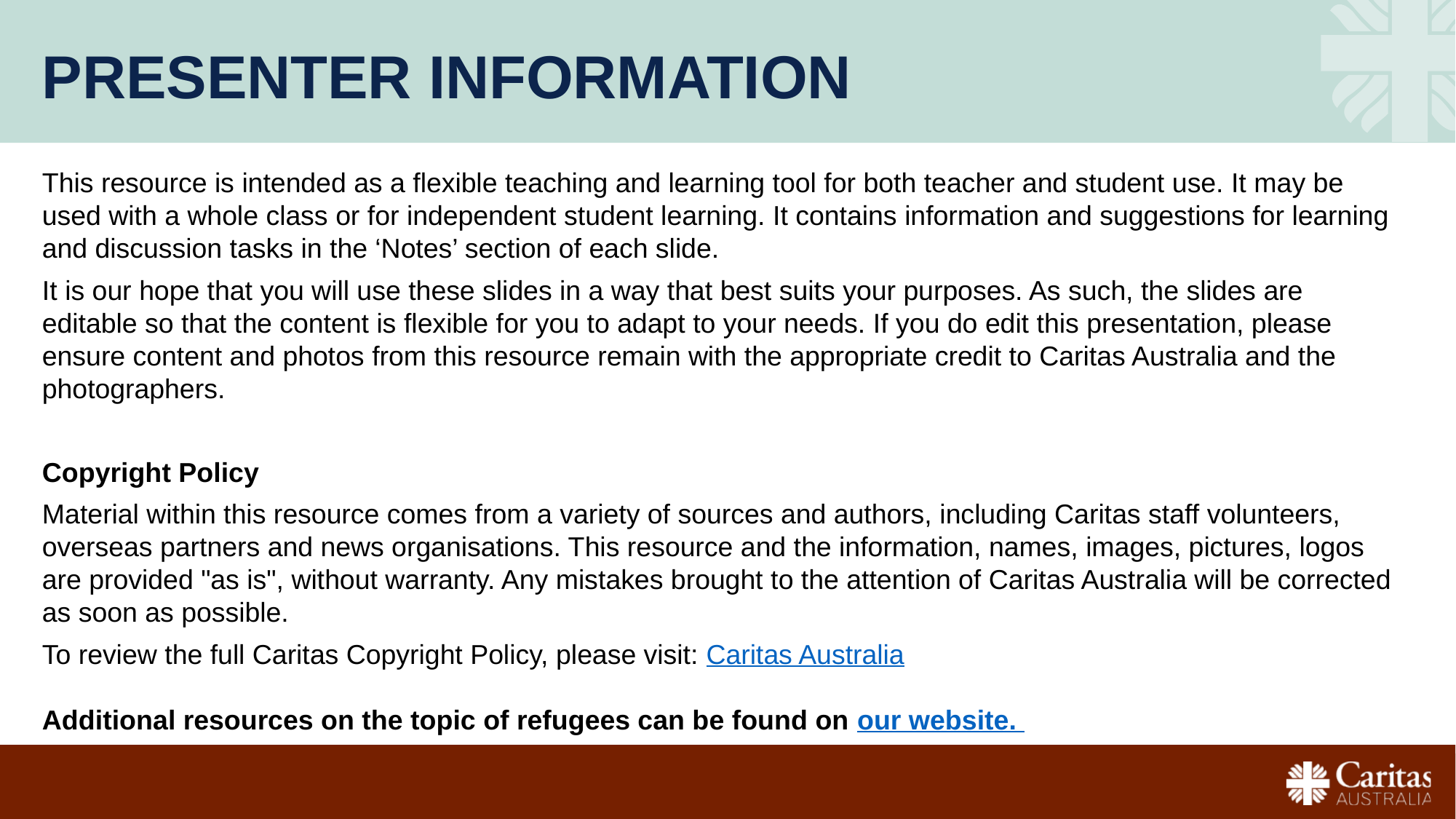

# Presenter information
This resource is intended as a flexible teaching and learning tool for both teacher and student use. It may be used with a whole class or for independent student learning. It contains information and suggestions for learning and discussion tasks in the ‘Notes’ section of each slide.
It is our hope that you will use these slides in a way that best suits your purposes. As such, the slides are editable so that the content is flexible for you to adapt to your needs. If you do edit this presentation, please ensure content and photos from this resource remain with the appropriate credit to Caritas Australia and the photographers.

Copyright Policy
Material within this resource comes from a variety of sources and authors, including Caritas staff volunteers, overseas partners and news organisations. This resource and the information, names, images, pictures, logos are provided "as is", without warranty. Any mistakes brought to the attention of Caritas Australia will be corrected as soon as possible.
To review the full Caritas Copyright Policy, please visit: Caritas Australia

Additional resources on the topic of refugees can be found on our website.